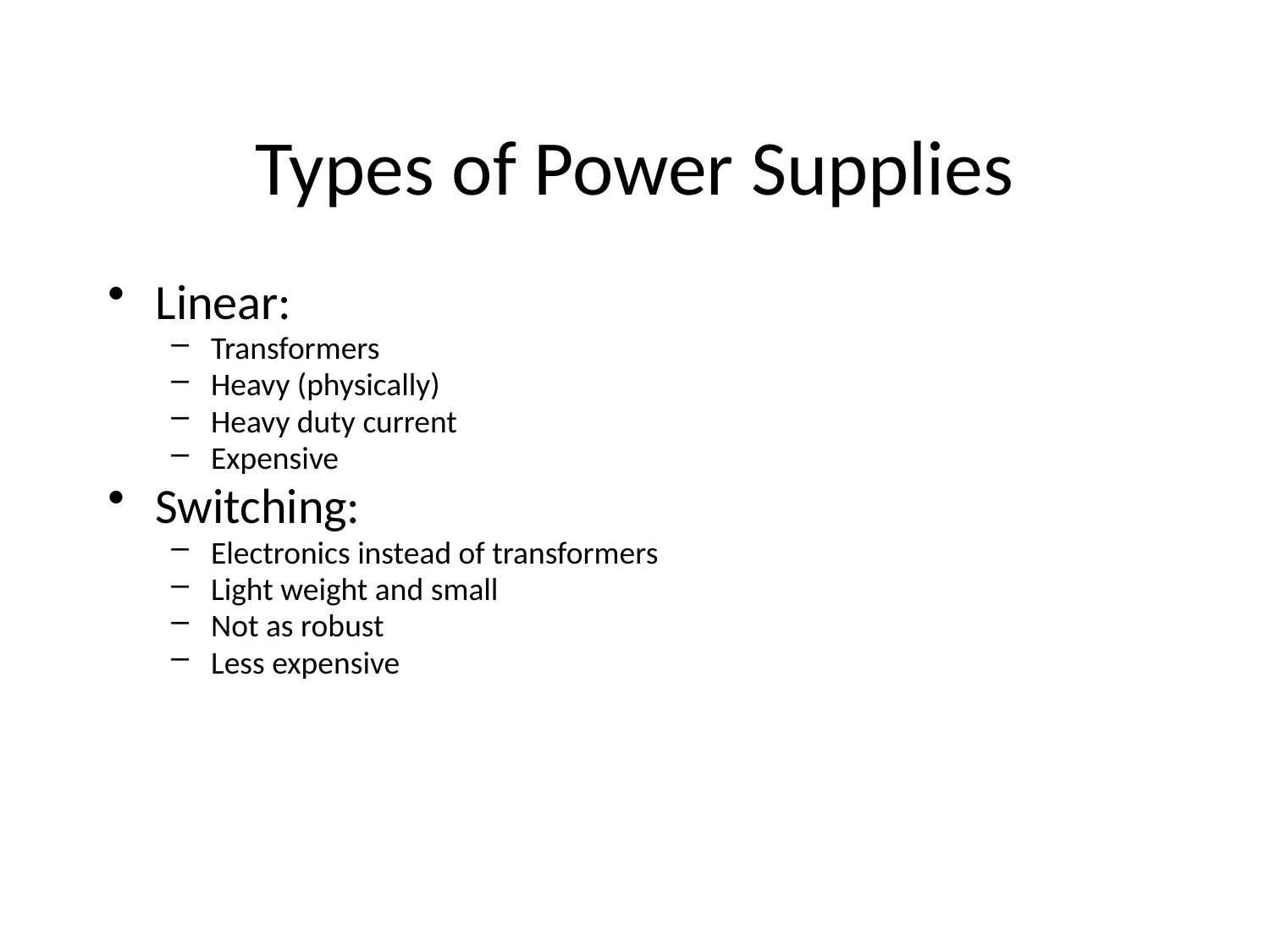

Types of Power Supplies
Linear:
Transformers
Heavy (physically)
Heavy duty current
Expensive
Switching:
Electronics instead of transformers
Light weight and small
Not as robust
Less expensive